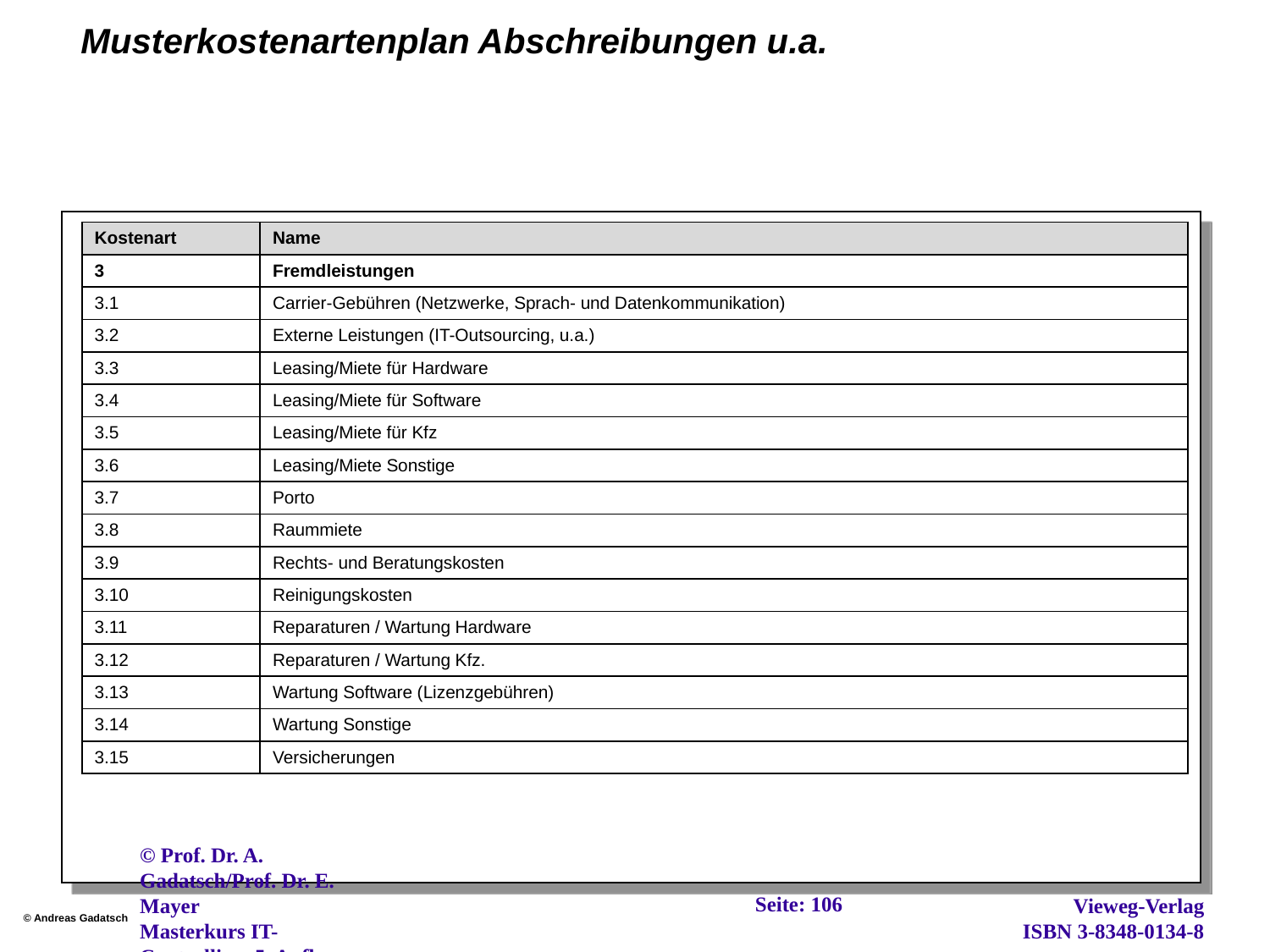

# Musterkostenartenplan Abschreibungen u.a.
| Kosten­art | Name |
| --- | --- |
| 3 | Fremdleistungen |
| 3.1 | Carrier-Gebühren (Netzwerke, Sprach- und Datenkommunikation) |
| 3.2 | Externe Leistungen (IT-Outsourcing, u.a.) |
| 3.3 | Leasing/Miete für Hardware |
| 3.4 | Leasing/Miete für Software |
| 3.5 | Leasing/Miete für Kfz |
| 3.6 | Leasing/Miete Sonstige |
| 3.7 | Porto |
| 3.8 | Raummiete |
| 3.9 | Rechts- und Beratungskosten |
| 3.10 | Reinigungskosten |
| 3.11 | Reparaturen / Wartung Hardware |
| 3.12 | Reparaturen / Wartung Kfz. |
| 3.13 | Wartung Software (Lizenzgebühren) |
| 3.14 | Wartung Sonstige |
| 3.15 | Versicherungen |

Seite: 106

© Prof. Dr. A. Gadatsch/Prof. Dr. E. Mayer
Masterkurs IT-Controlling, 5. Aufl., Wiesbaden, 2012